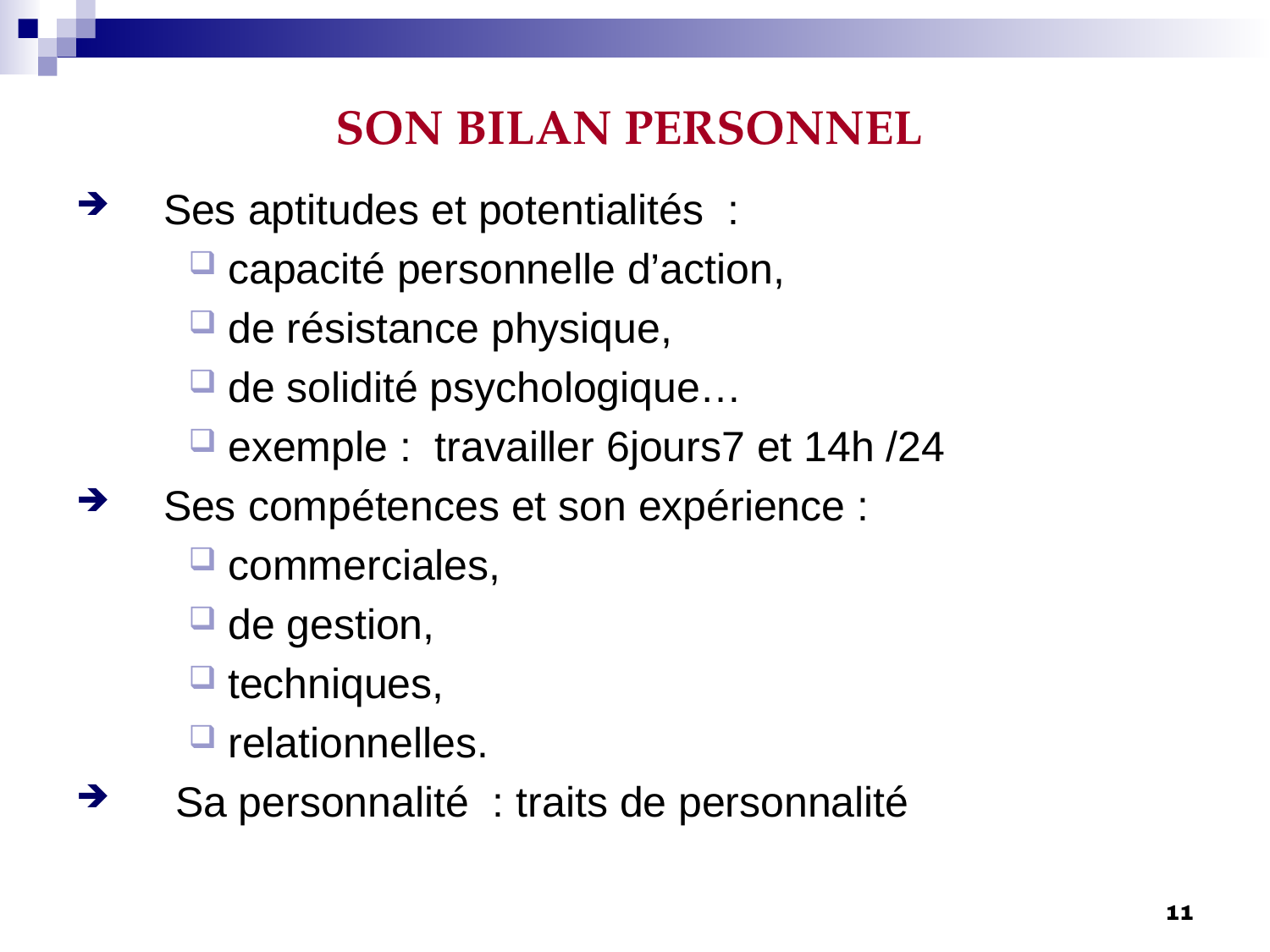

# SON BILAN PERSONNEL
Ses aptitudes et potentialités  :
capacité personnelle d’action,
de résistance physique,
de solidité psychologique…
exemple :  travailler 6jours7 et 14h /24
Ses compétences et son expérience :
commerciales,
de gestion,
techniques,
relationnelles.
 Sa personnalité  : traits de personnalité
11